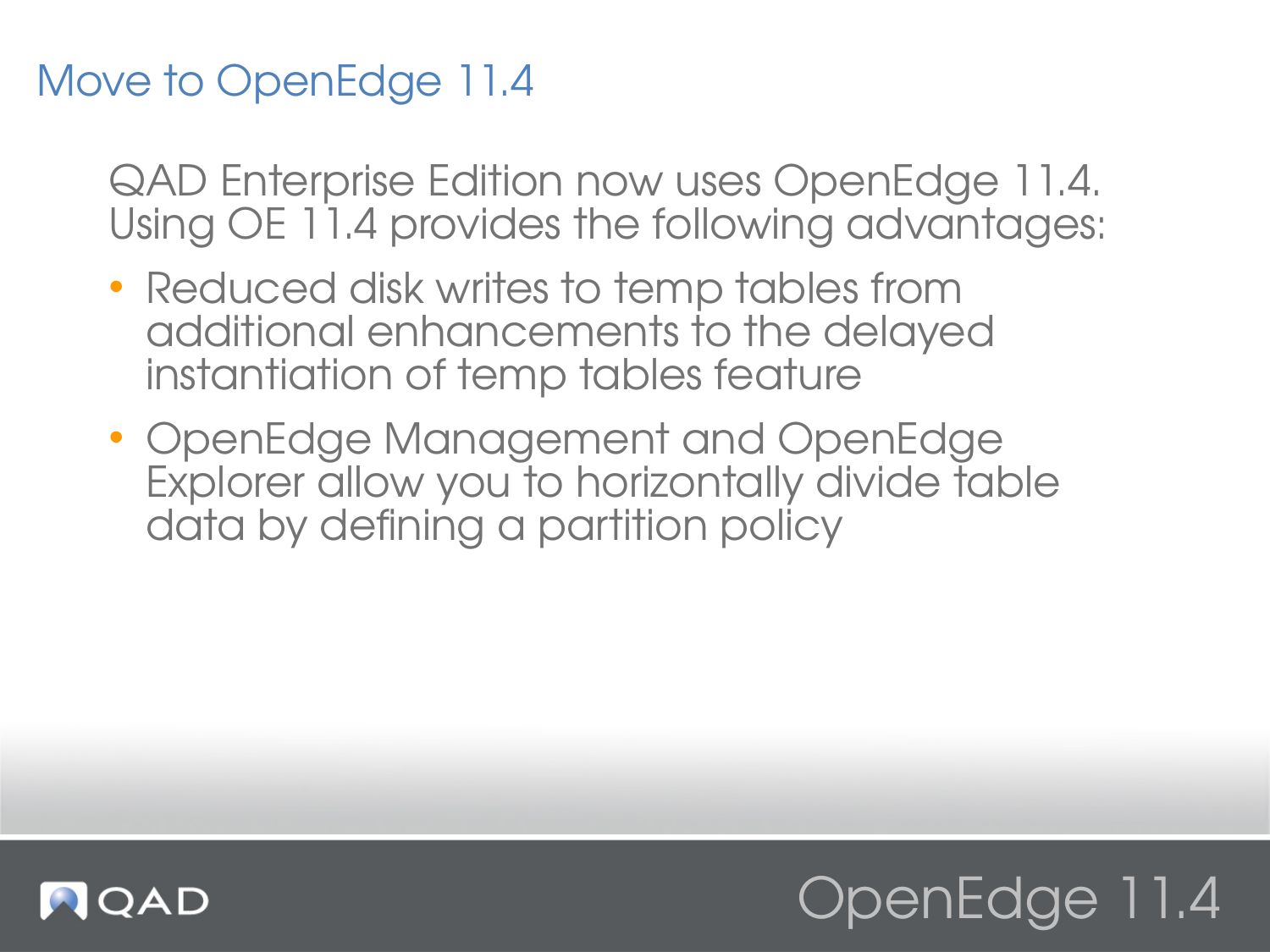

Move to OpenEdge 11.4
QAD Enterprise Edition now uses OpenEdge 11.4. Using OE 11.4 provides the following advantages:
Reduced disk writes to temp tables from additional enhancements to the delayed instantiation of temp tables feature
OpenEdge Management and OpenEdge Explorer allow you to horizontally divide table data by defining a partition policy

# OpenEdge 11.4